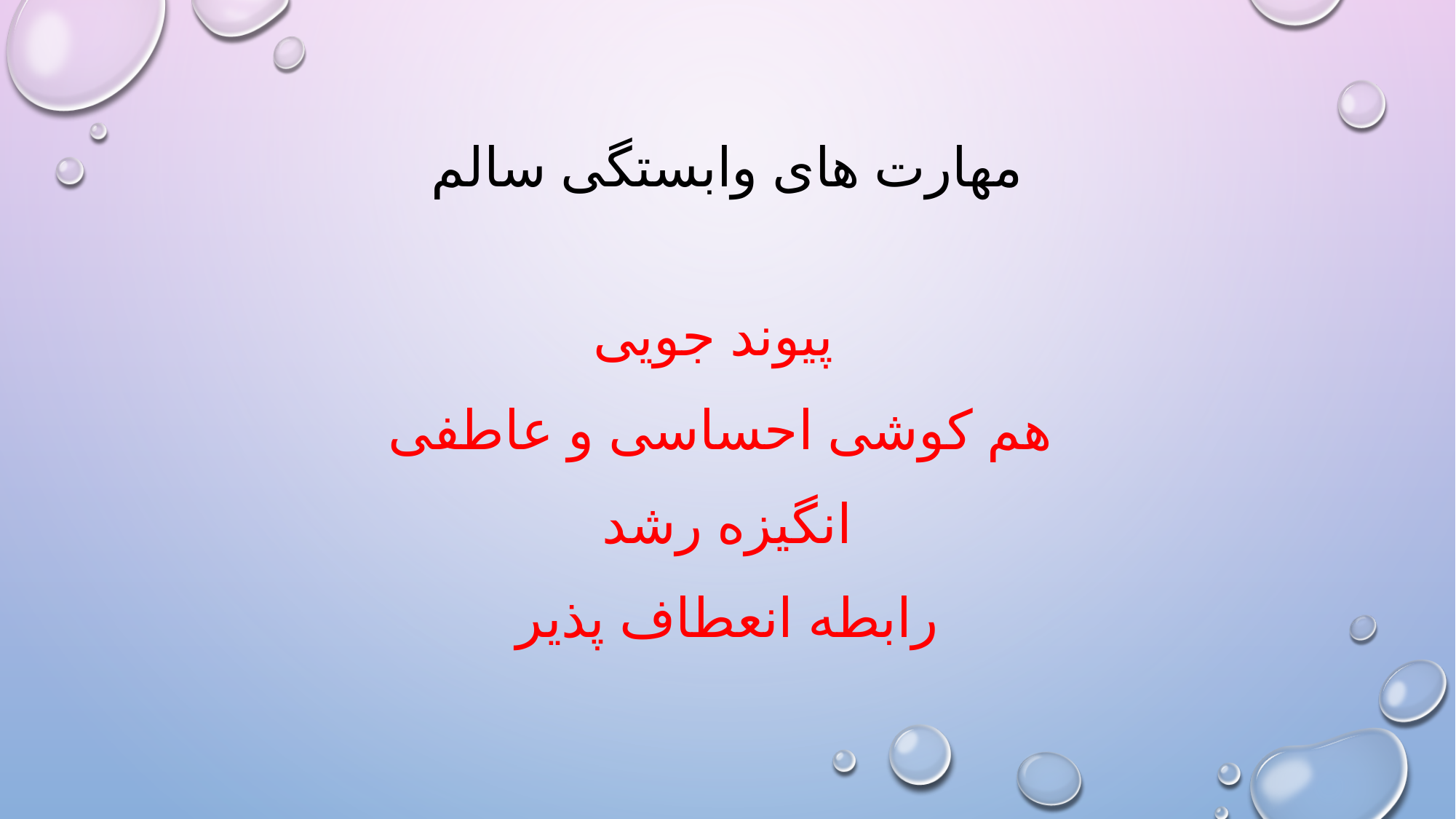

# مهارت های وابستگی سالم
پیوند جویی
هم کوشی احساسی و عاطفی
انگیزه رشد
رابطه انعطاف پذیر